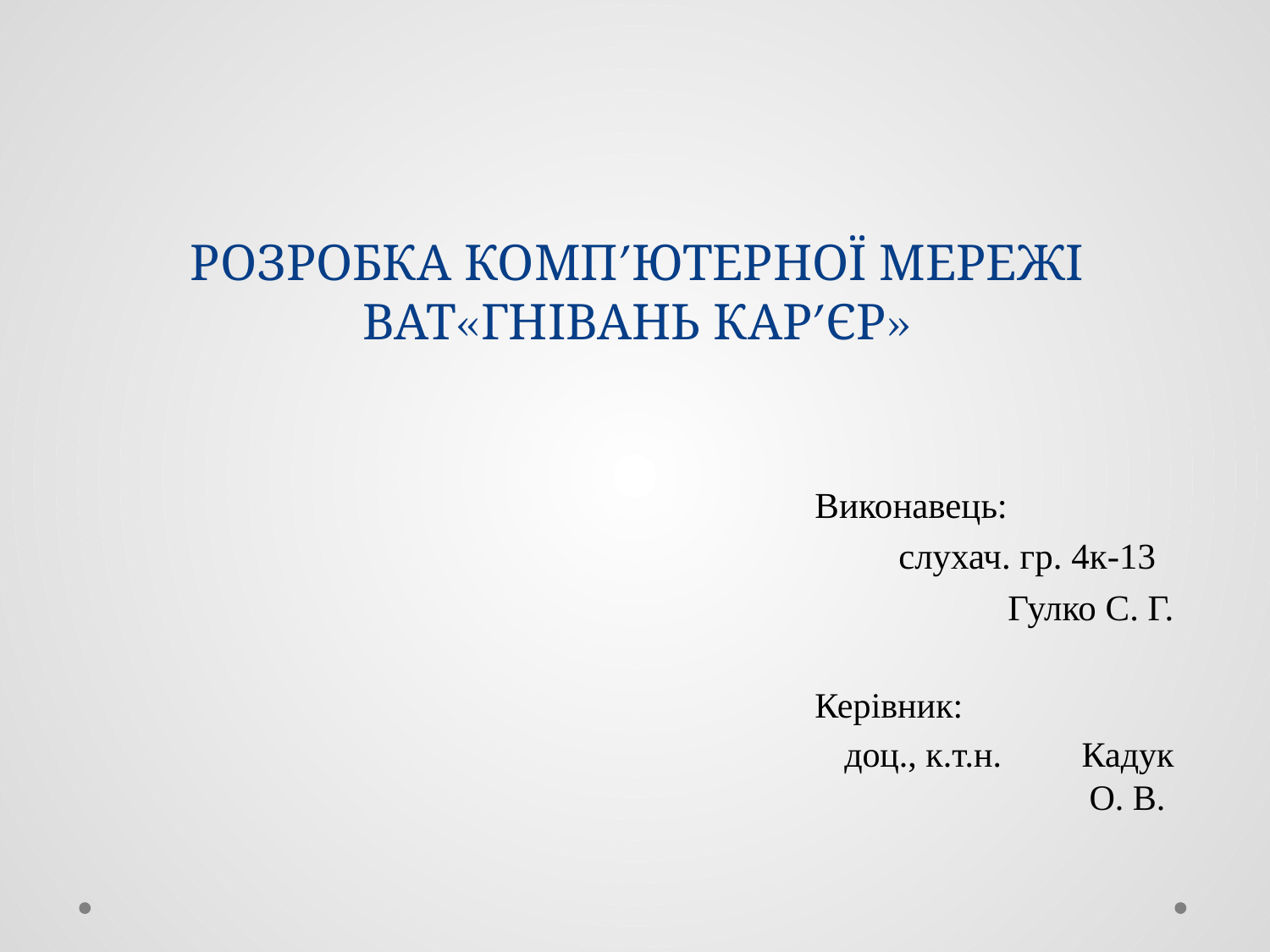

# Розробка комп’ютерної мережі ВАТ«Гнівань кар’єр»
Виконавець:
слухач. гр. 4к-13
Гулко С. Г.
Керівник:
доц., к.т.н.         Кадук О. В.